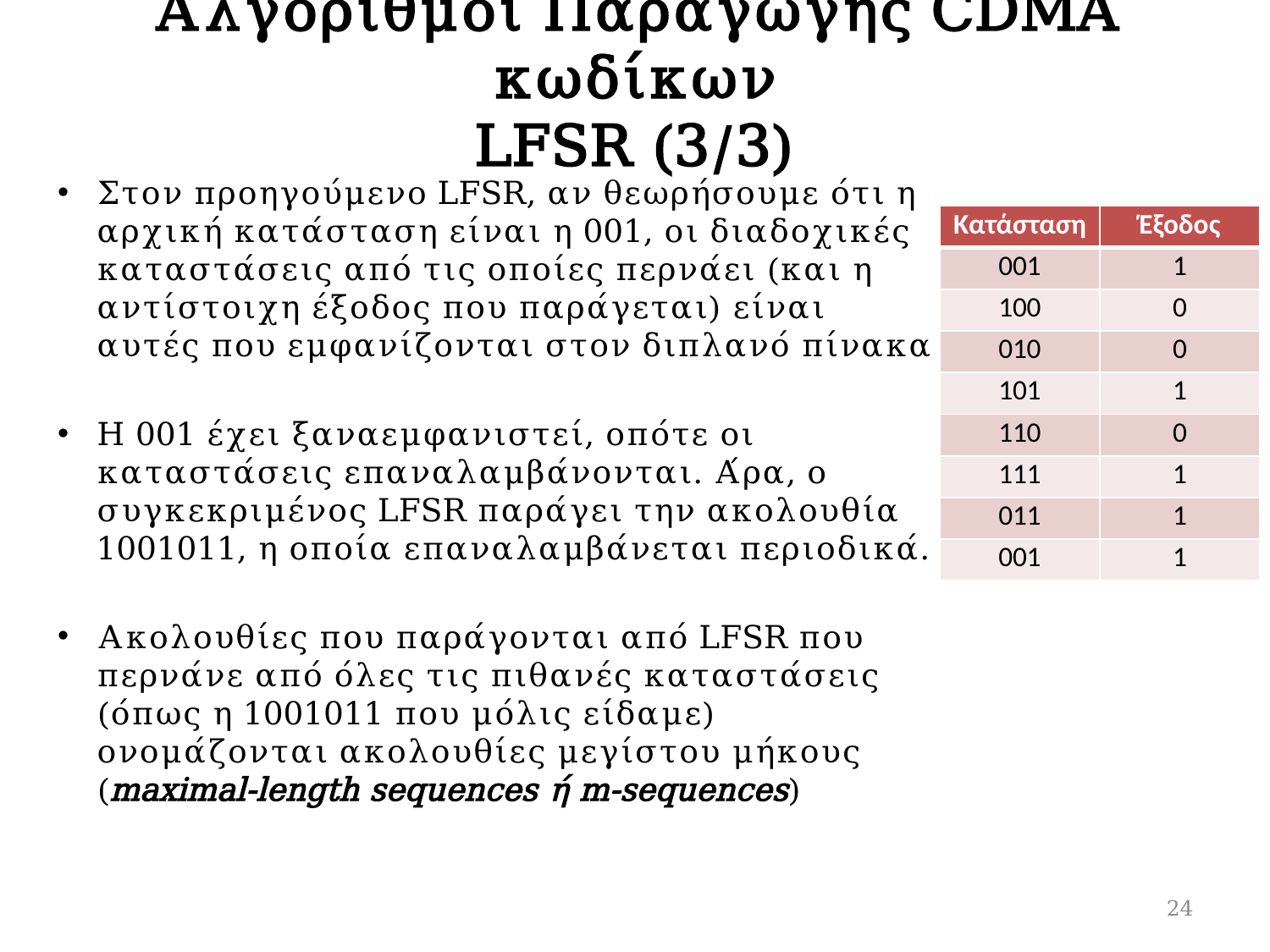

# Αλγόριθμοι Παραγωγής CDMA κωδίκων LFSR (3/3)
Στον προηγούμενο LFSR, αν θεωρήσουμε ότι η αρχική κατάσταση είναι η 001, οι διαδοχικές καταστάσεις από τις οποίες περνάει (και η αντίστοιχη έξοδος που παράγεται) είναι αυτές που εμφανίζονται στον διπλανό πίνακα

Η 001 έχει ξαναεμφανιστεί, οπότε οι καταστάσεις επαναλαμβάνονται. Άρα, ο συγκεκριμένος LFSR παράγει την ακολουθία 1001011, η οποία επαναλαμβάνεται περιοδικά.

Ακολουθίες που παράγονται από LFSR που περνάνε από όλες τις πιθανές καταστάσεις (όπως η 1001011 που μόλις είδαμε) ονομάζονται ακολουθίες μεγίστου μήκους (maximal-length sequences ή m-sequences)
| Κατάσταση | Έξοδος |
| --- | --- |
| 001 | 1 |
| 100 | 0 |
| 010 | 0 |
| 101 | 1 |
| 110 | 0 |
| 111 | 1 |
| 011 | 1 |
| 001 | 1 |
24